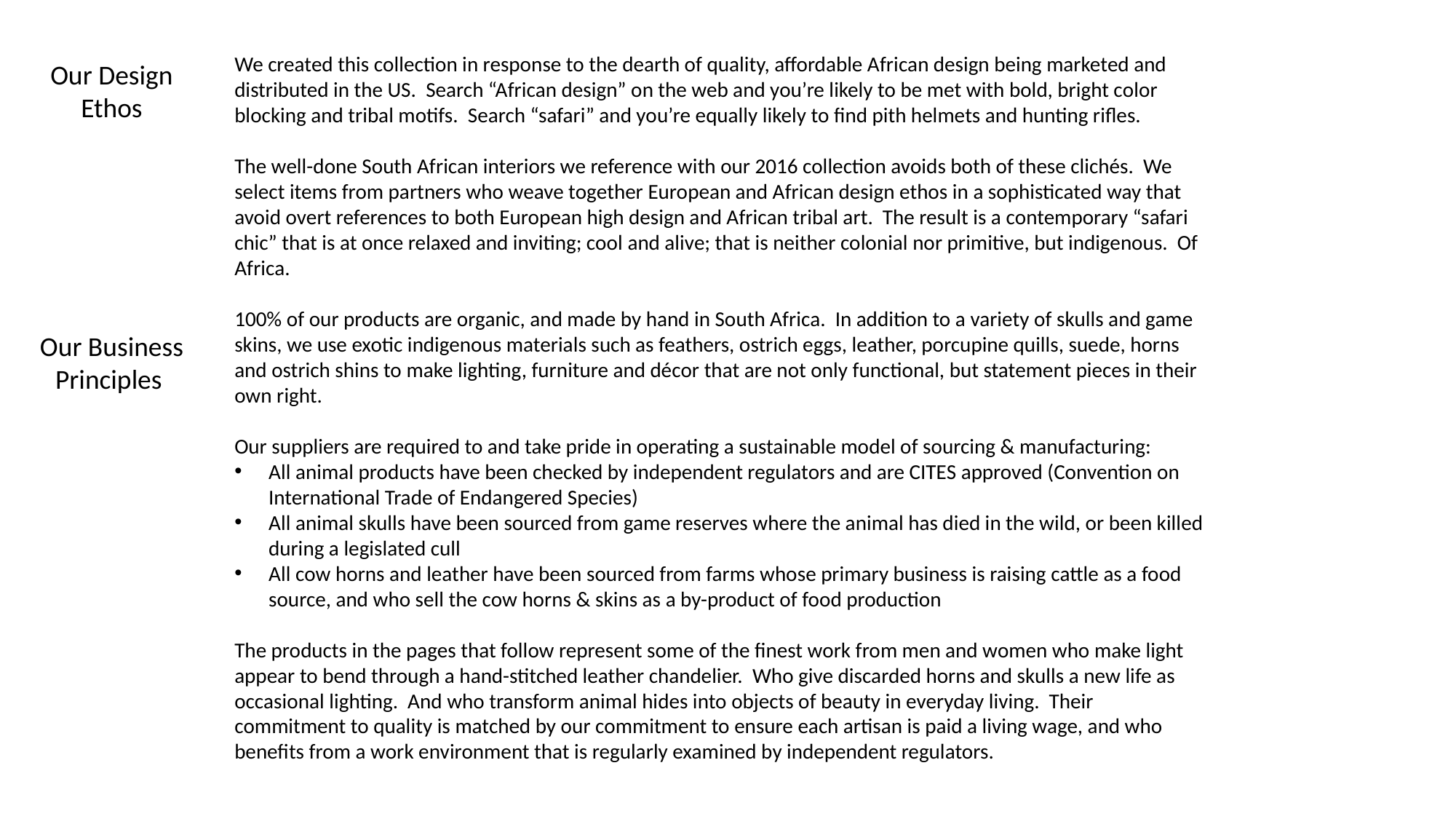

Our Design Ethos
We created this collection in response to the dearth of quality, affordable African design being marketed and distributed in the US.  Search “African design” on the web and you’re likely to be met with bold, bright color blocking and tribal motifs.  Search “safari” and you’re equally likely to find pith helmets and hunting rifles.

The well-done South African interiors we reference with our 2016 collection avoids both of these clichés.  We select items from partners who weave together European and African design ethos in a sophisticated way that avoid overt references to both European high design and African tribal art.  The result is a contemporary “safari chic” that is at once relaxed and inviting; cool and alive; that is neither colonial nor primitive, but indigenous.  Of Africa.

100% of our products are organic, and made by hand in South Africa.  In addition to a variety of skulls and game skins, we use exotic indigenous materials such as feathers, ostrich eggs, leather, porcupine quills, suede, horns and ostrich shins to make lighting, furniture and décor that are not only functional, but statement pieces in their own right.

Our suppliers are required to and take pride in operating a sustainable model of sourcing & manufacturing:
All animal products have been checked by independent regulators and are CITES approved (Convention on International Trade of Endangered Species)
All animal skulls have been sourced from game reserves where the animal has died in the wild, or been killed during a legislated cull
All cow horns and leather have been sourced from farms whose primary business is raising cattle as a food source, and who sell the cow horns & skins as a by-product of food production

The products in the pages that follow represent some of the finest work from men and women who make light appear to bend through a hand-stitched leather chandelier.  Who give discarded horns and skulls a new life as occasional lighting.  And who transform animal hides into objects of beauty in everyday living.  Their commitment to quality is matched by our commitment to ensure each artisan is paid a living wage, and who benefits from a work environment that is regularly examined by independent regulators.
Our Business Principles